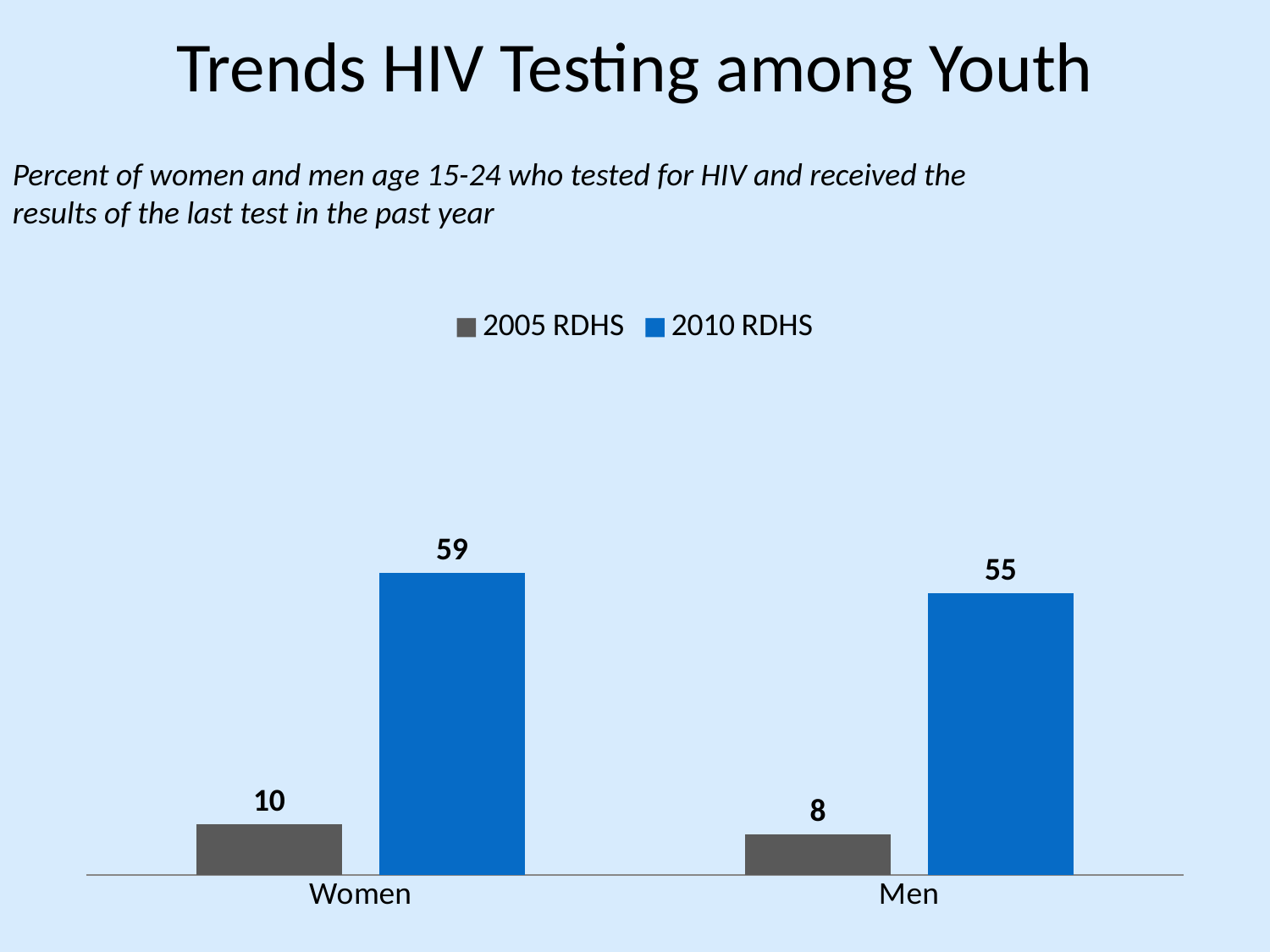

# Trends HIV Testing among Youth
Percent of women and men age 15-24 who tested for HIV and received the results of the last test in the past year

### Chart

| Category | 2005 RDHS | 2010 RDHS |
|---|---|---|
| Women | 10.0 | 59.0 |
| Men | 8.0 | 55.0 |